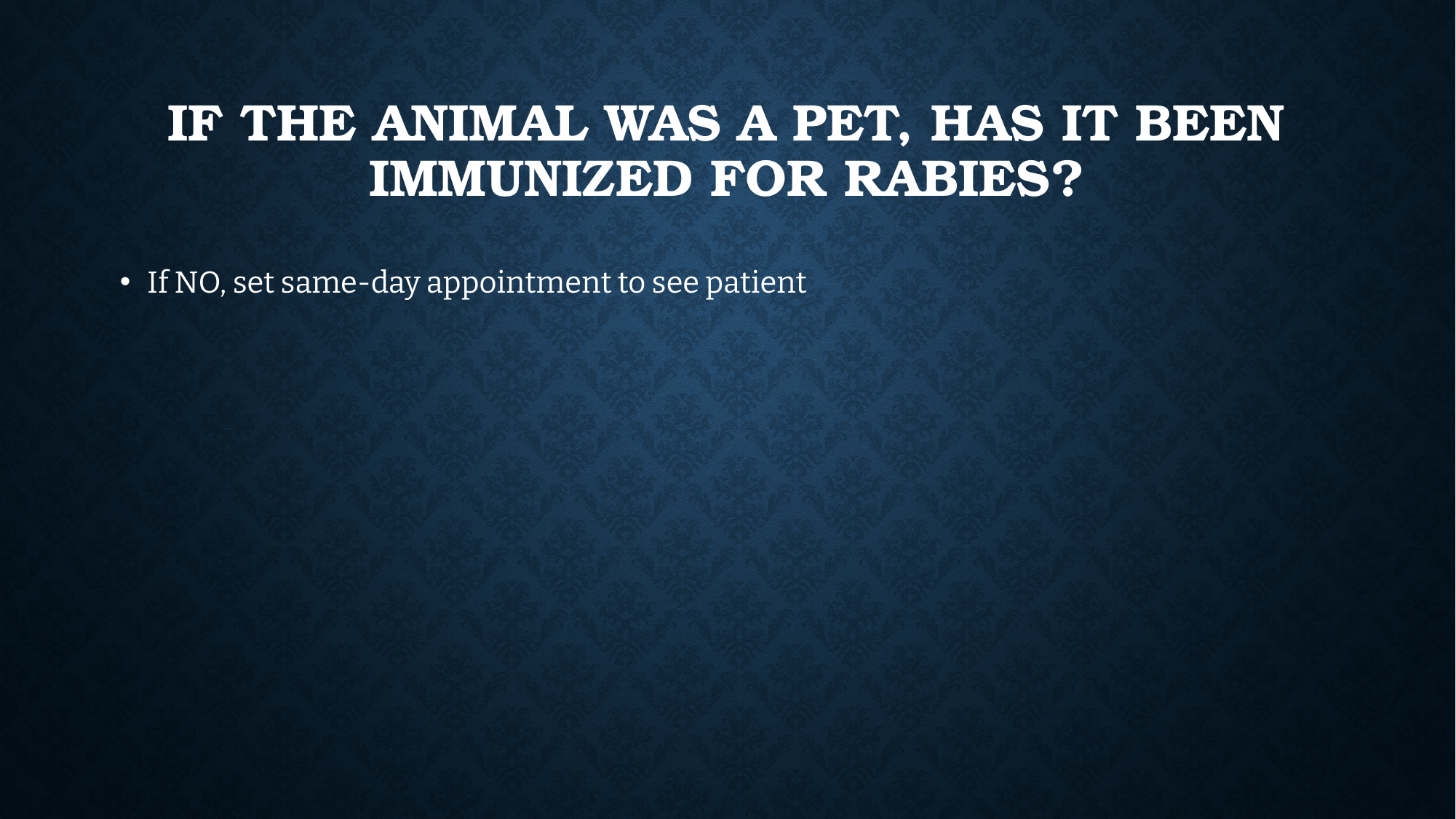

# If the animal was a pet, has it been immunized for rabies?
If NO, set same-day appointment to see patient